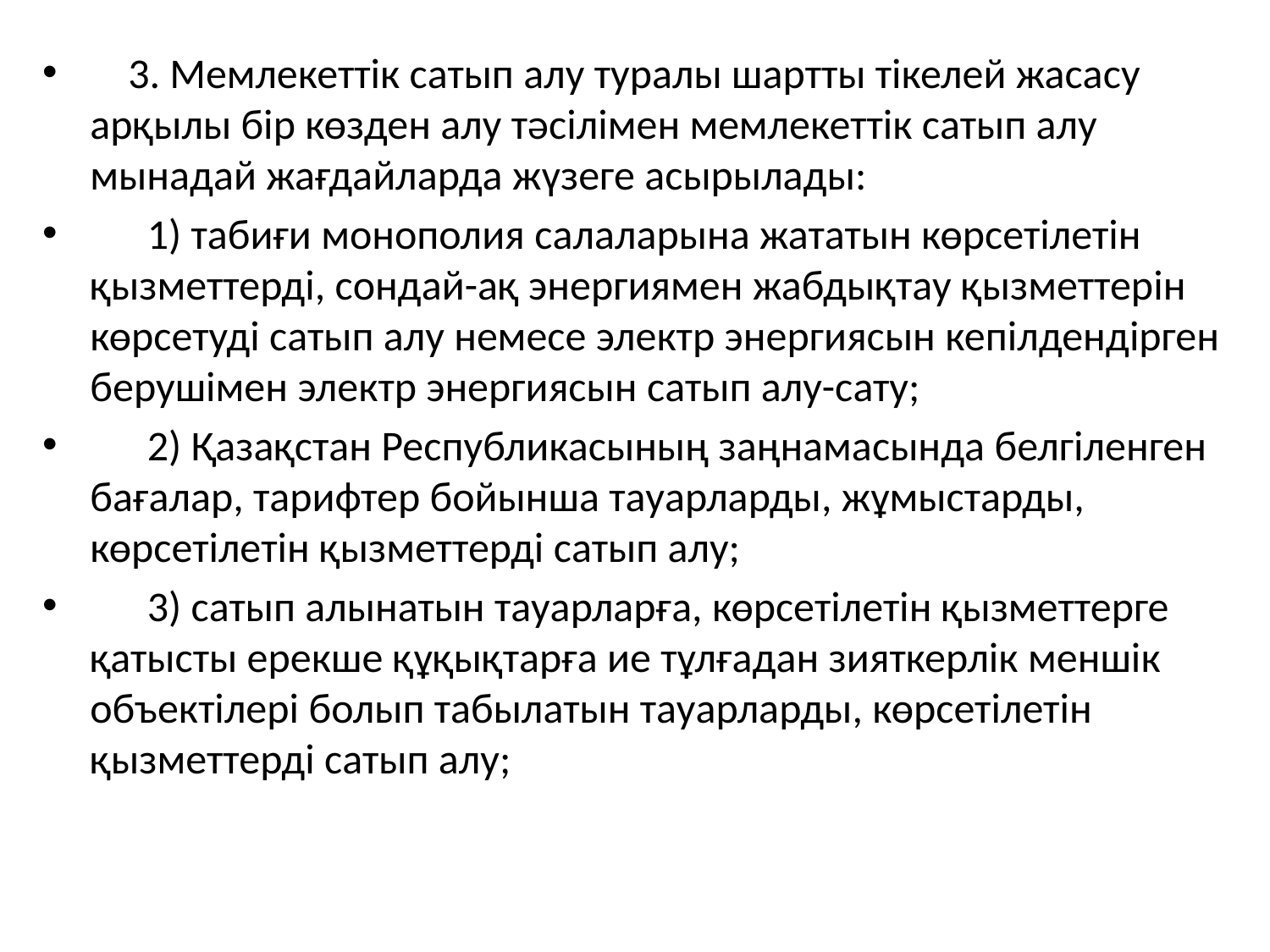

3. Мемлекеттік сатып алу туралы шартты тікелей жасасу арқылы бір көзден алу тәсілімен мемлекеттік сатып алу мынадай жағдайларда жүзеге асырылады:
      1) табиғи монополия салаларына жататын көрсетілетін қызметтерді, сондай-ақ энергиямен жабдықтау қызметтерін көрсетуді сатып алу немесе электр энергиясын кепілдендірген берушімен электр энергиясын сатып алу-сату;
      2) Қазақстан Республикасының заңнамасында белгіленген бағалар, тарифтер бойынша тауарларды, жұмыстарды, көрсетілетін қызметтерді сатып алу;
      3) сатып алынатын тауарларға, көрсетілетін қызметтерге қатысты ерекше құқықтарға ие тұлғадан зияткерлік меншік объектілері болып табылатын тауарларды, көрсетілетін қызметтерді сатып алу;